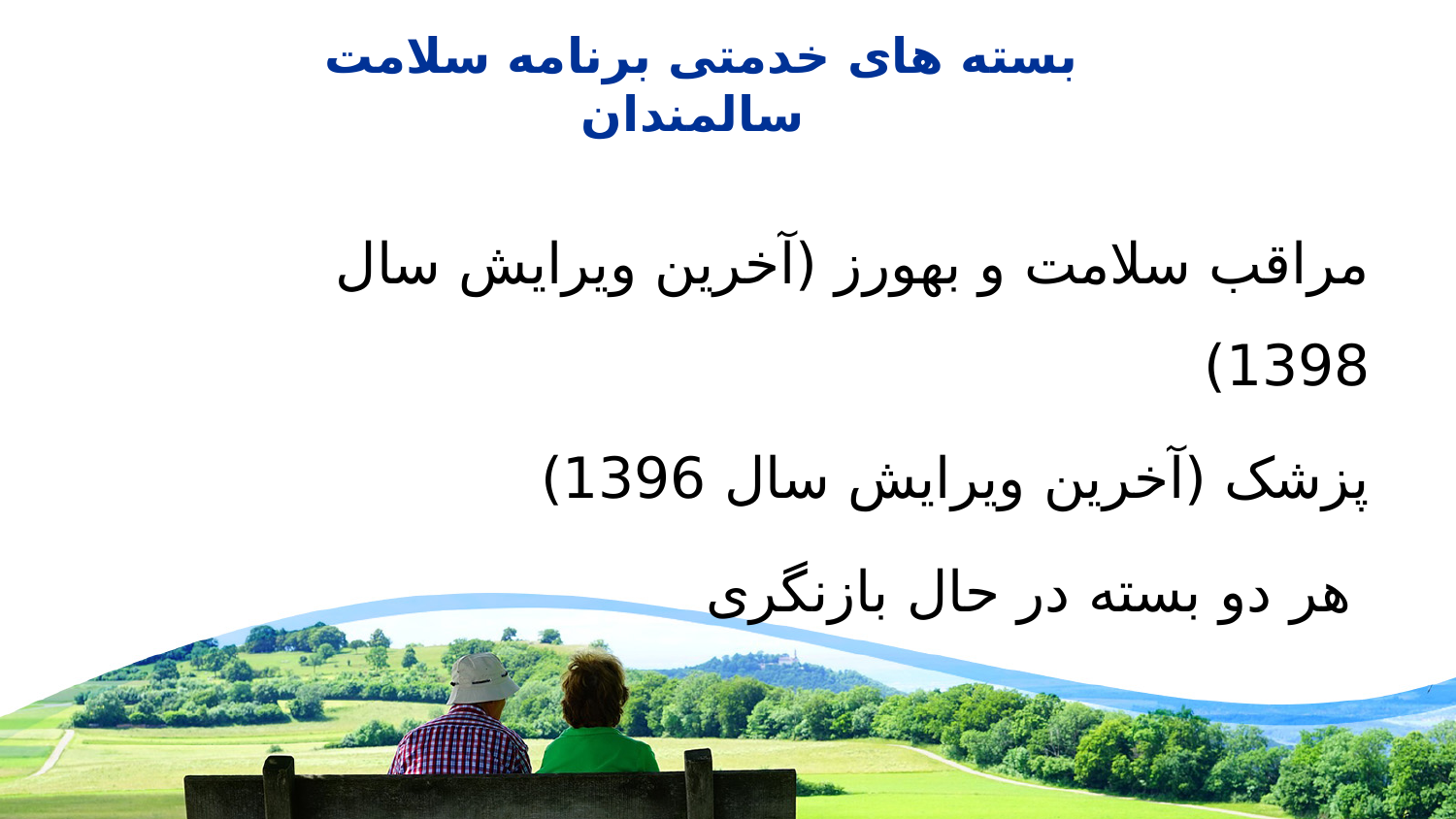

# بسته های خدمتی برنامه سلامت سالمندان
مراقب سلامت و بهورز (آخرین ویرایش سال 1398)
پزشک (آخرین ویرایش سال 1396)
 هر دو بسته در حال بازنگری